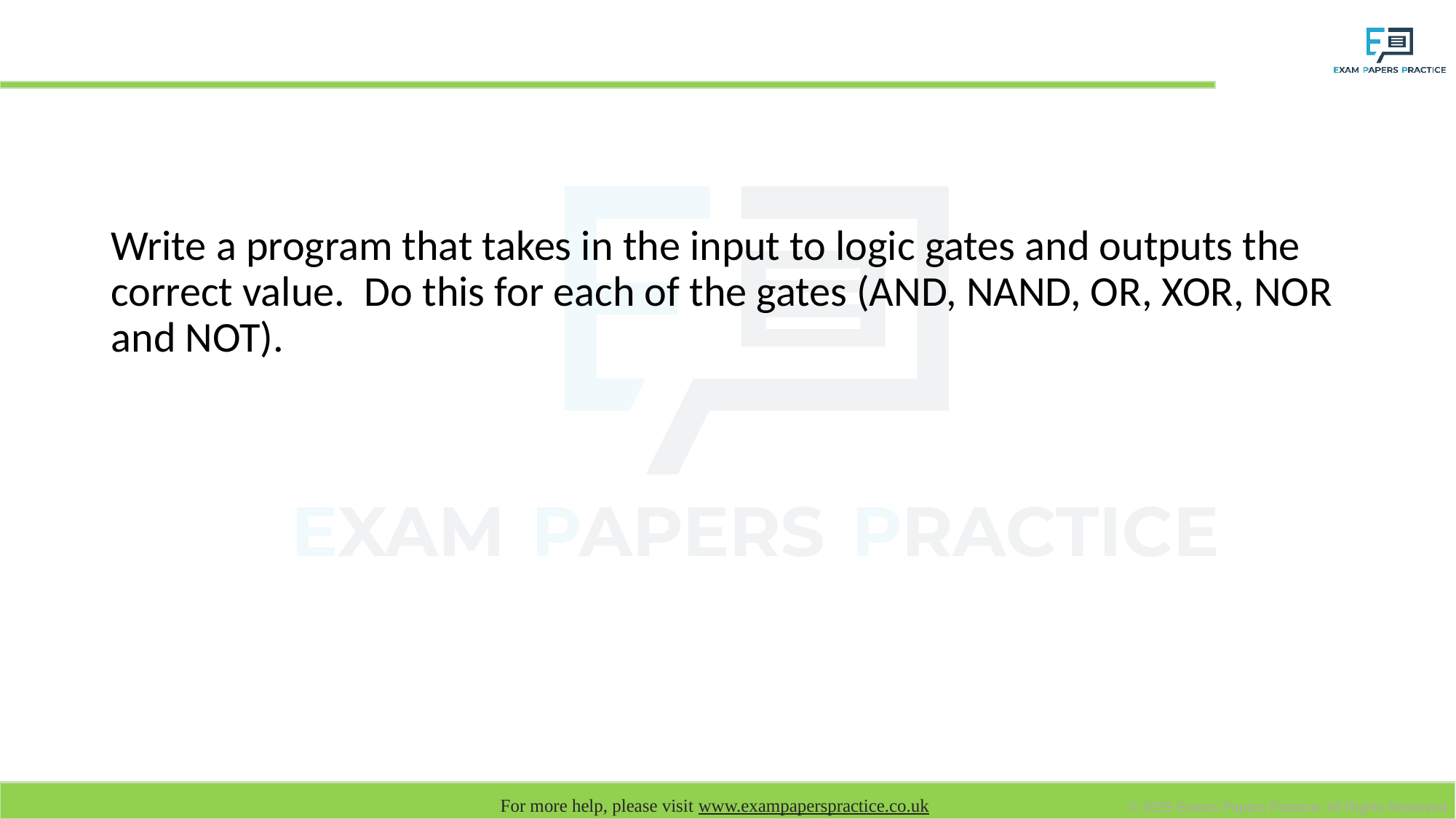

# Extension: Logic gate program
Write a program that takes in the input to logic gates and outputs the correct value.  Do this for each of the gates (AND, NAND, OR, XOR, NOR and NOT).